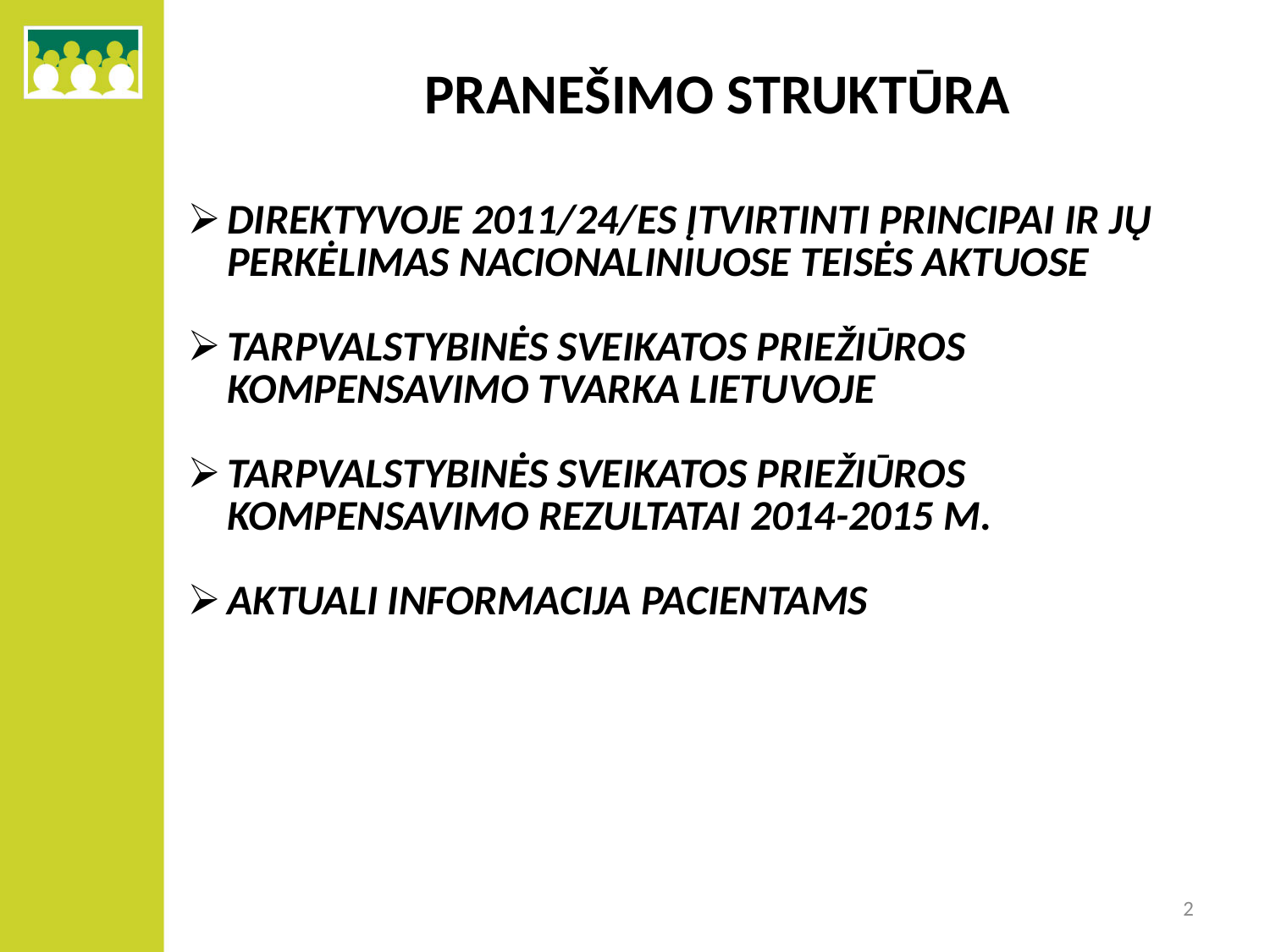

# PRANEŠIMO STRUKTŪRA
| DIREKTYVOJE 2011/24/ES ĮTVIRTINTI PRINCIPAI IR JŲ PERKĖLIMAS NACIONALINIUOSE TEISĖS AKTUOSE TARPVALSTYBINĖS SVEIKATOS PRIEŽIŪROS KOMPENSAVIMO TVARKA LIETUVOJE TARPVALSTYBINĖS SVEIKATOS PRIEŽIŪROS KOMPENSAVIMO REZULTATAI 2014-2015 M. AKTUALI INFORMACIJA PACIENTAMS |
| --- |

2